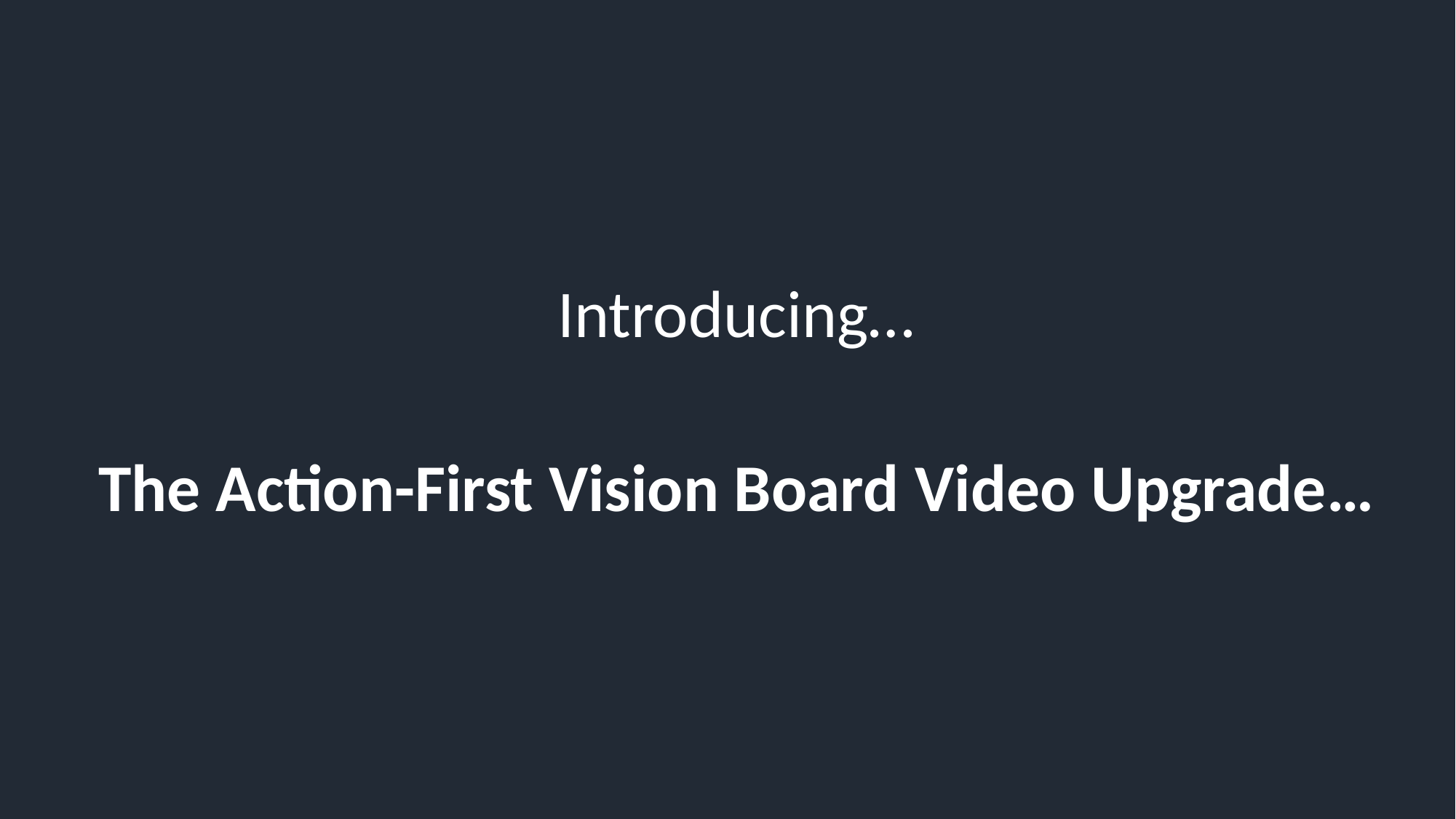

Introducing…

The Action-First Vision Board Video Upgrade…